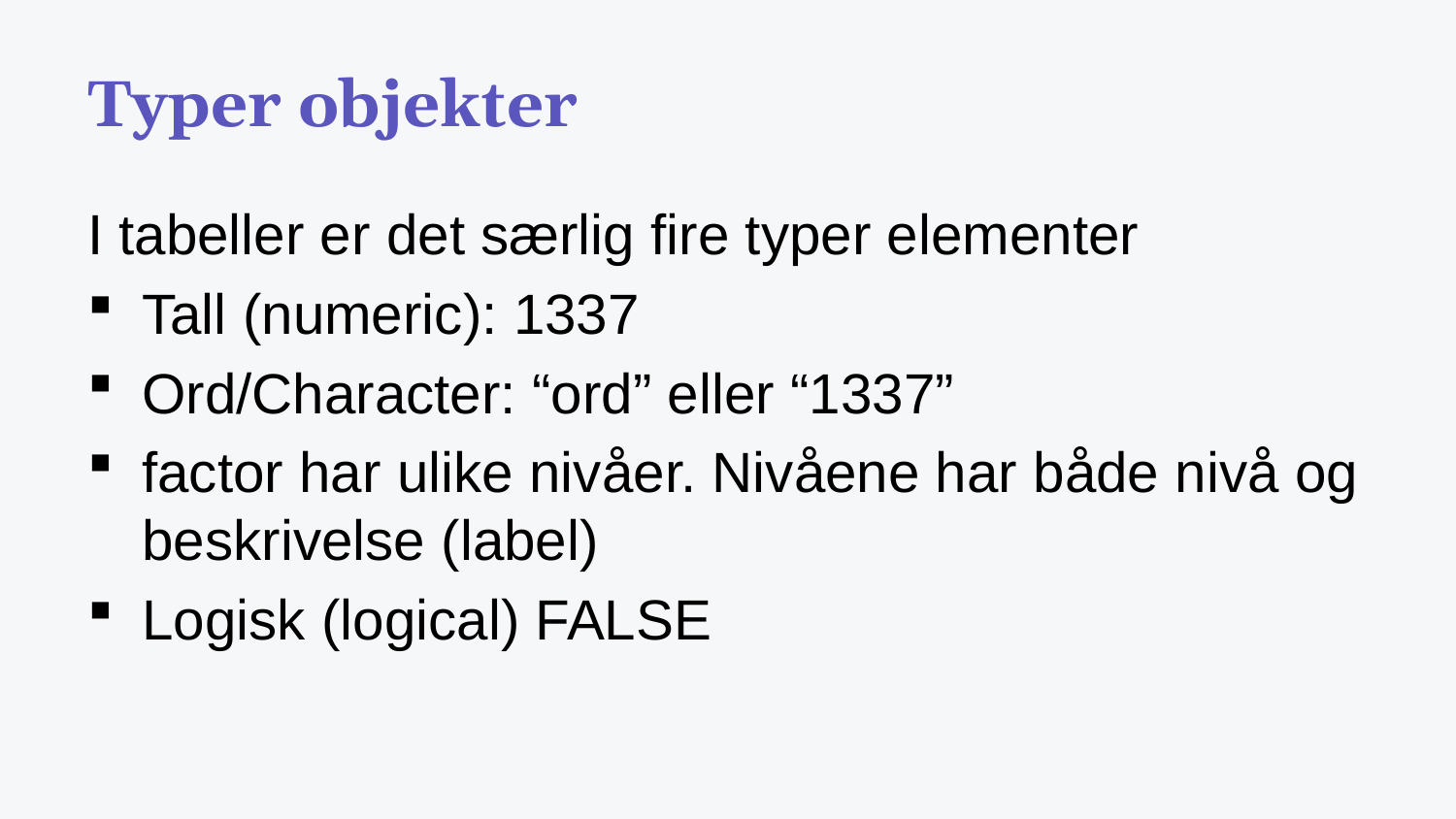

# Typer objekter
I tabeller er det særlig fire typer elementer
Tall (numeric): 1337
Ord/Character: “ord” eller “1337”
factor har ulike nivåer. Nivåene har både nivå og beskrivelse (label)
Logisk (logical) FALSE